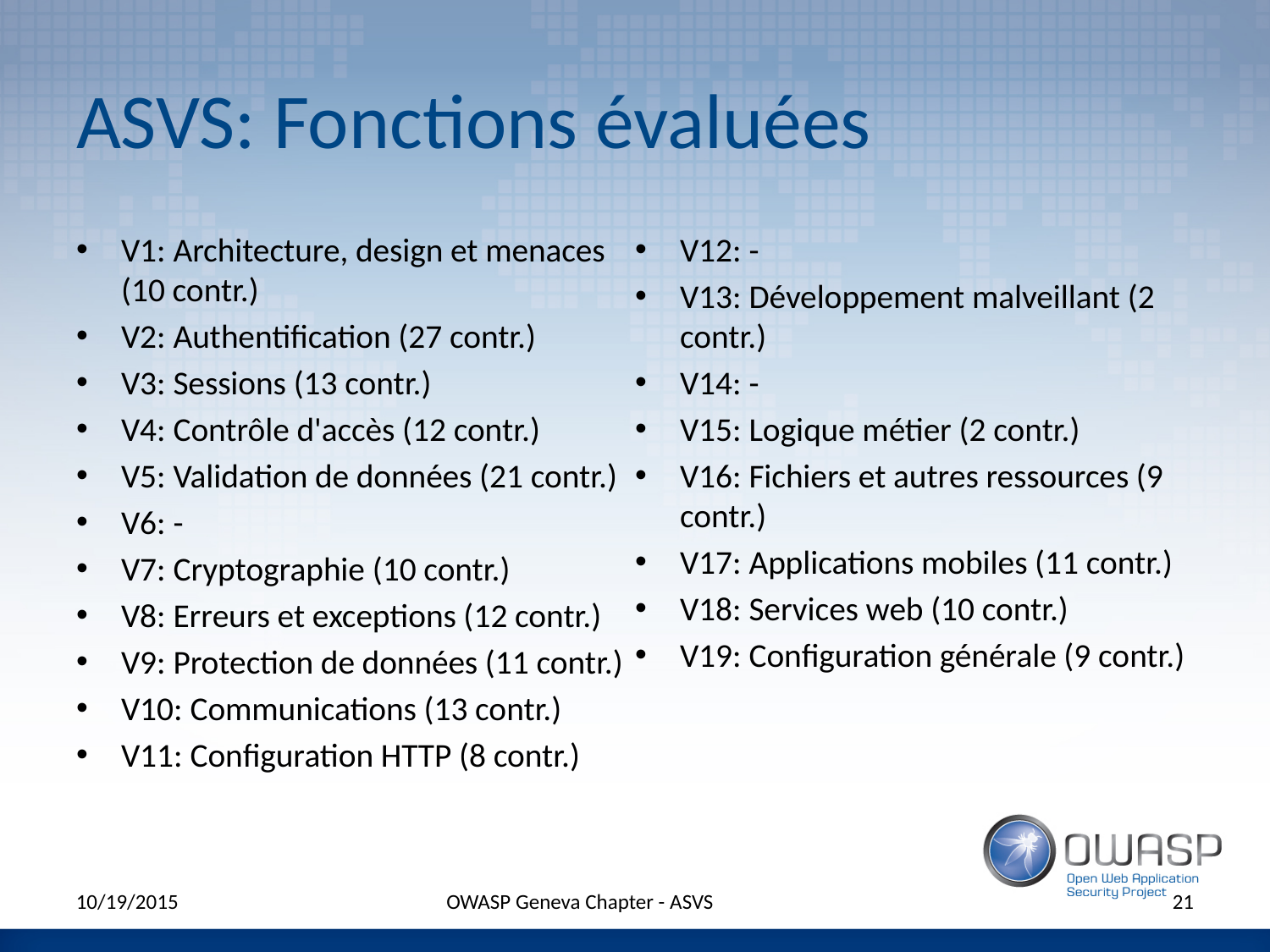

# ASVS: Fonctions évaluées
V1: Architecture, design et menaces (10 contr.)
V2: Authentification (27 contr.)
V3: Sessions (13 contr.)
V4: Contrôle d'accès (12 contr.)
V5: Validation de données (21 contr.)
V6: -
V7: Cryptographie (10 contr.)
V8: Erreurs et exceptions (12 contr.)
V9: Protection de données (11 contr.)
V10: Communications (13 contr.)
V11: Configuration HTTP (8 contr.)
V12: -
V13: Développement malveillant (2 contr.)
V14: -
V15: Logique métier (2 contr.)
V16: Fichiers et autres ressources (9 contr.)
V17: Applications mobiles (11 contr.)
V18: Services web (10 contr.)
V19: Configuration générale (9 contr.)
10/19/2015
OWASP Geneva Chapter - ASVS
21